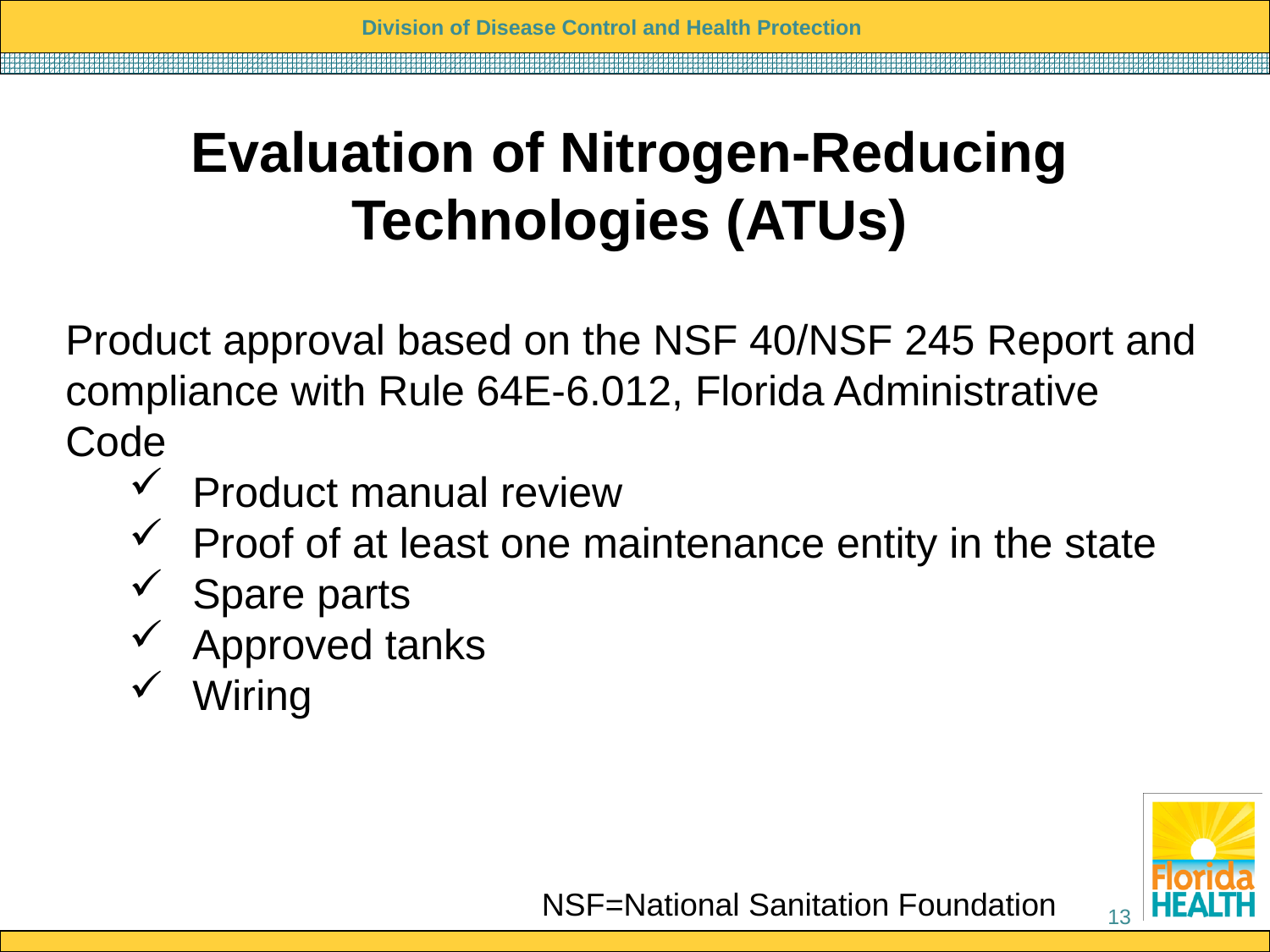

Evaluation of Nitrogen-Reducing Technologies (ATUs)

Product approval based on the NSF 40/NSF 245 Report and compliance with Rule 64E-6.012, Florida Administrative Code
Product manual review
Proof of at least one maintenance entity in the state
Spare parts
Approved tanks
Wiring

NSF=National Sanitation Foundation